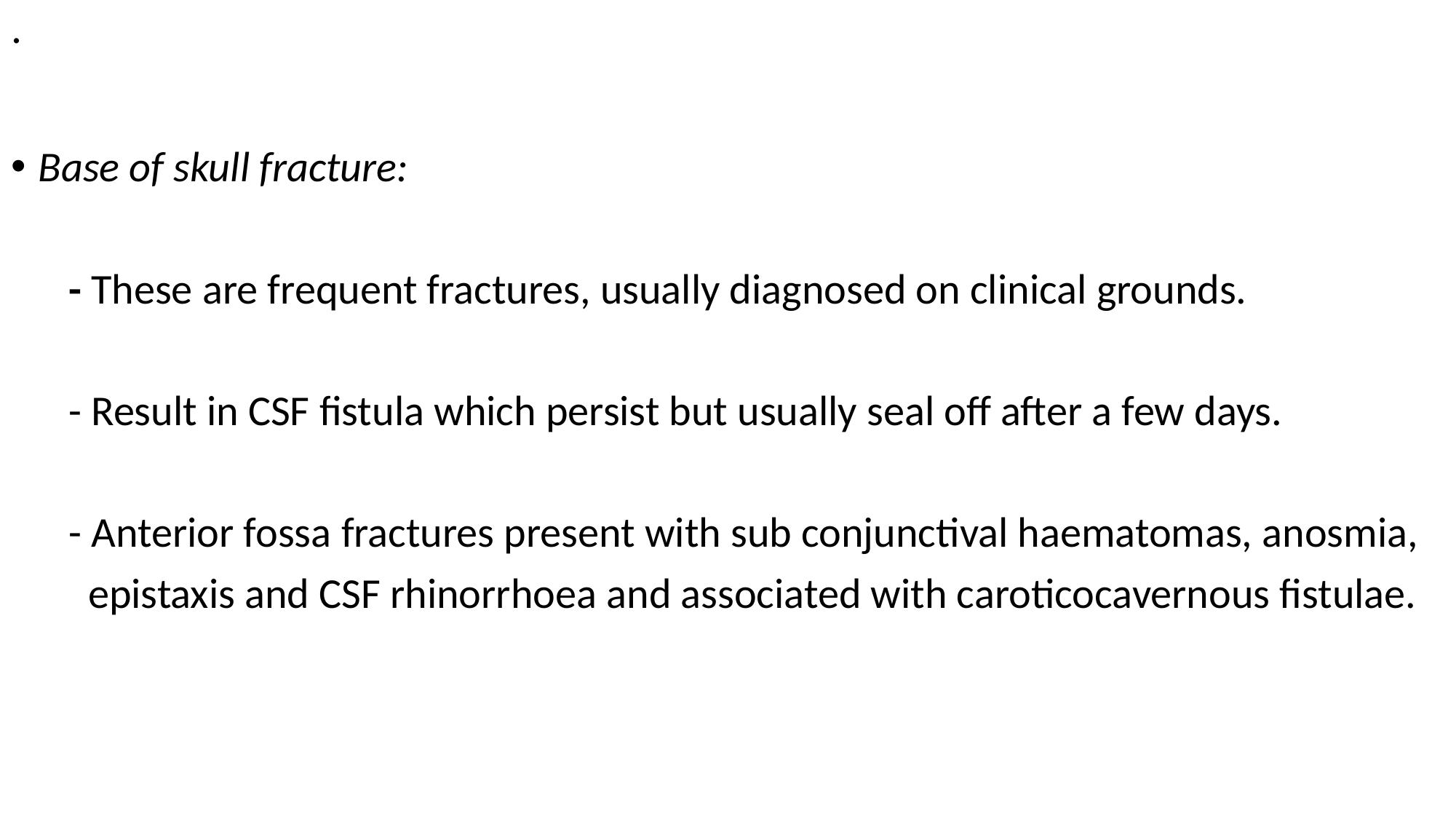

# .

Base of skull fracture:

      - These are frequent fractures, usually diagnosed on clinical grounds.

      - Result in CSF fistula which persist but usually seal off after a few days.

      - Anterior fossa fractures present with sub conjunctival haematomas, anosmia,
        epistaxis and CSF rhinorrhoea and associated with caroticocavernous fistulae.